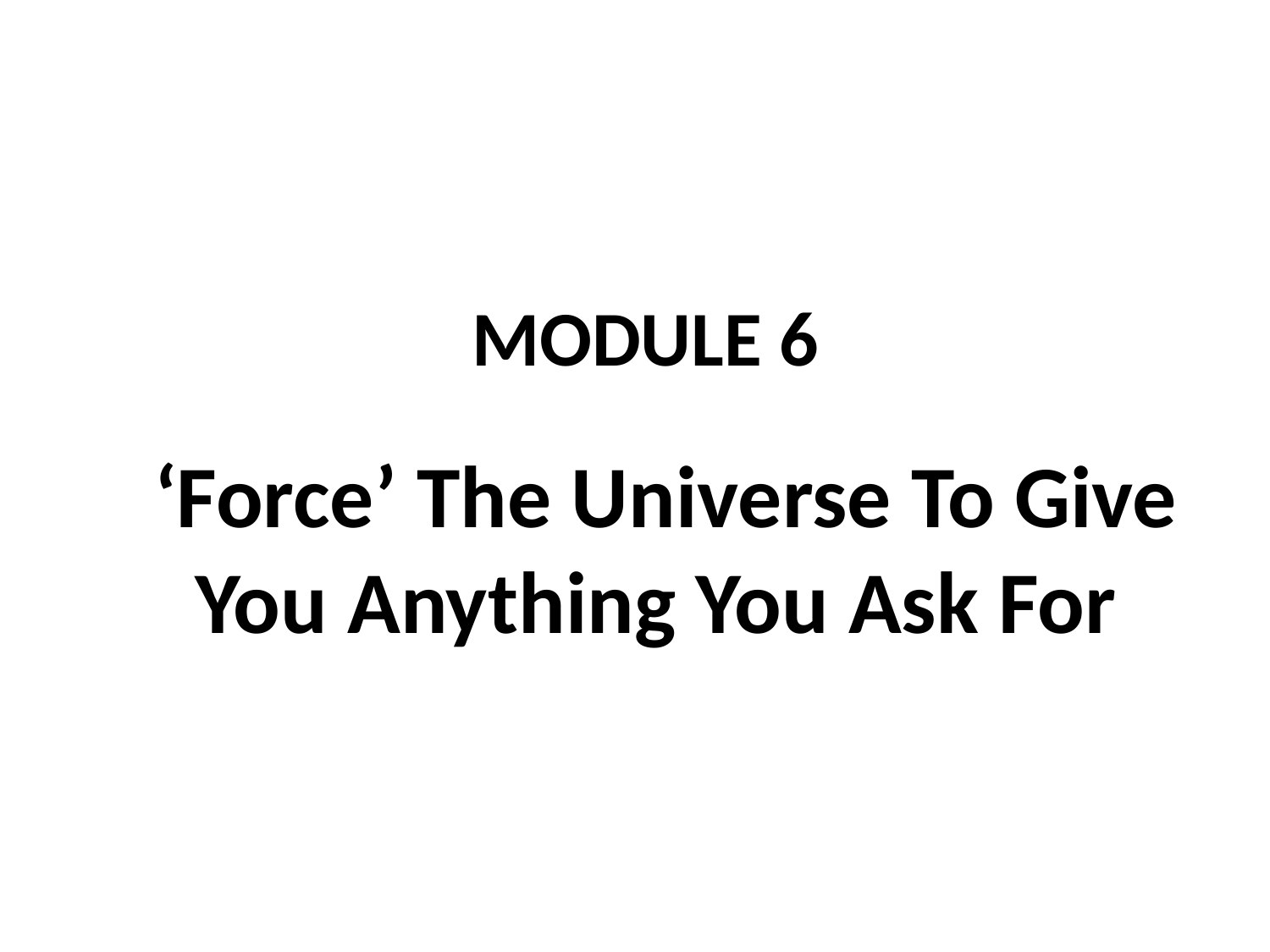

# MODULE 6
 ‘Force’ The Universe To Give You Anything You Ask For